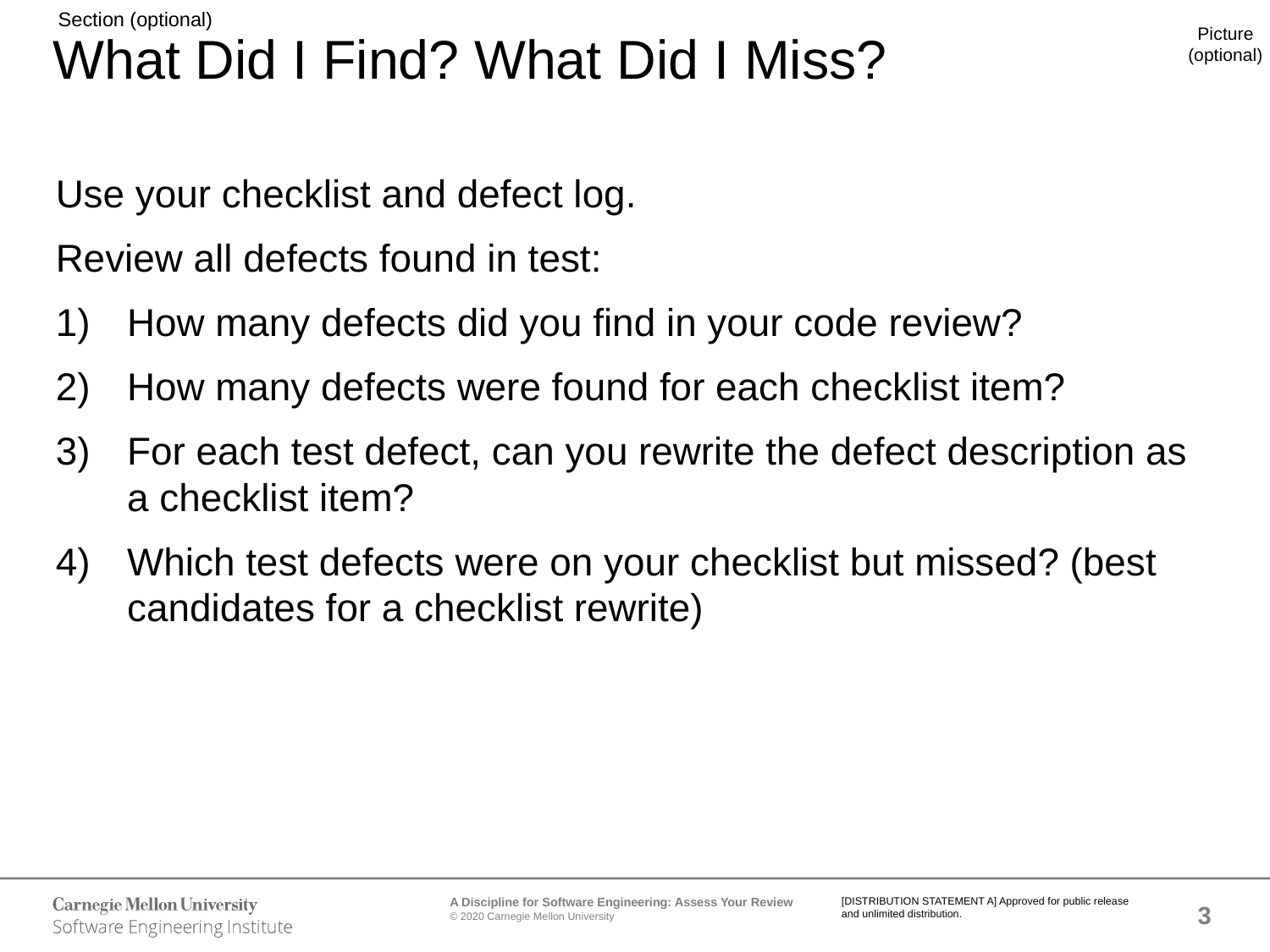

# What Did I Find? What Did I Miss?
Use your checklist and defect log.
Review all defects found in test:
How many defects did you find in your code review?
How many defects were found for each checklist item?
For each test defect, can you rewrite the defect description as a checklist item?
Which test defects were on your checklist but missed? (best candidates for a checklist rewrite)